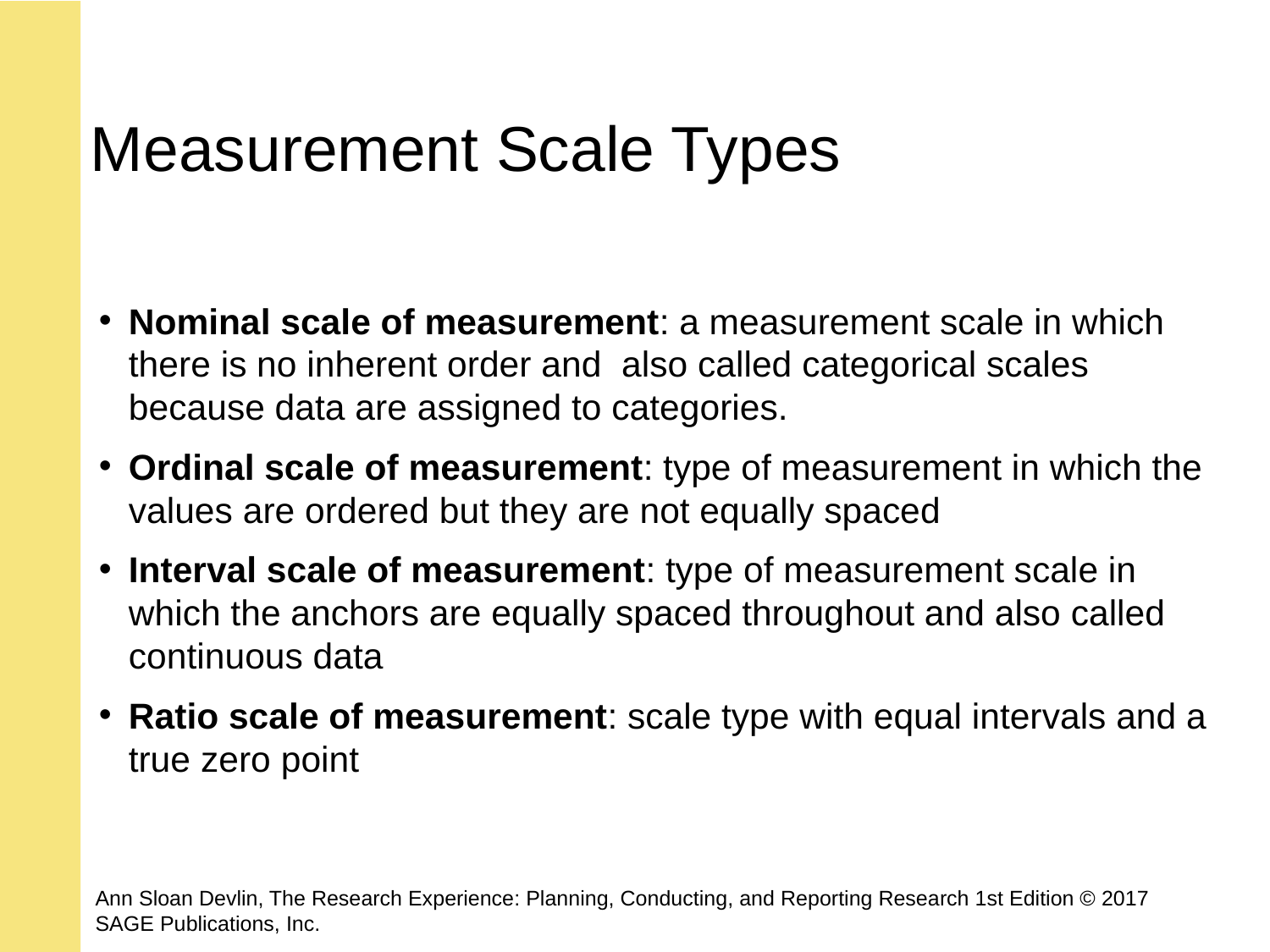

# Measurement Scale Types
Nominal scale of measurement: a measurement scale in which there is no inherent order and  also called categorical scales because data are assigned to categories.
Ordinal scale of measurement: type of measurement in which the values are ordered but they are not equally spaced
Interval scale of measurement: type of measurement scale in which the anchors are equally spaced throughout and also called continuous data
Ratio scale of measurement: scale type with equal intervals and a true zero point